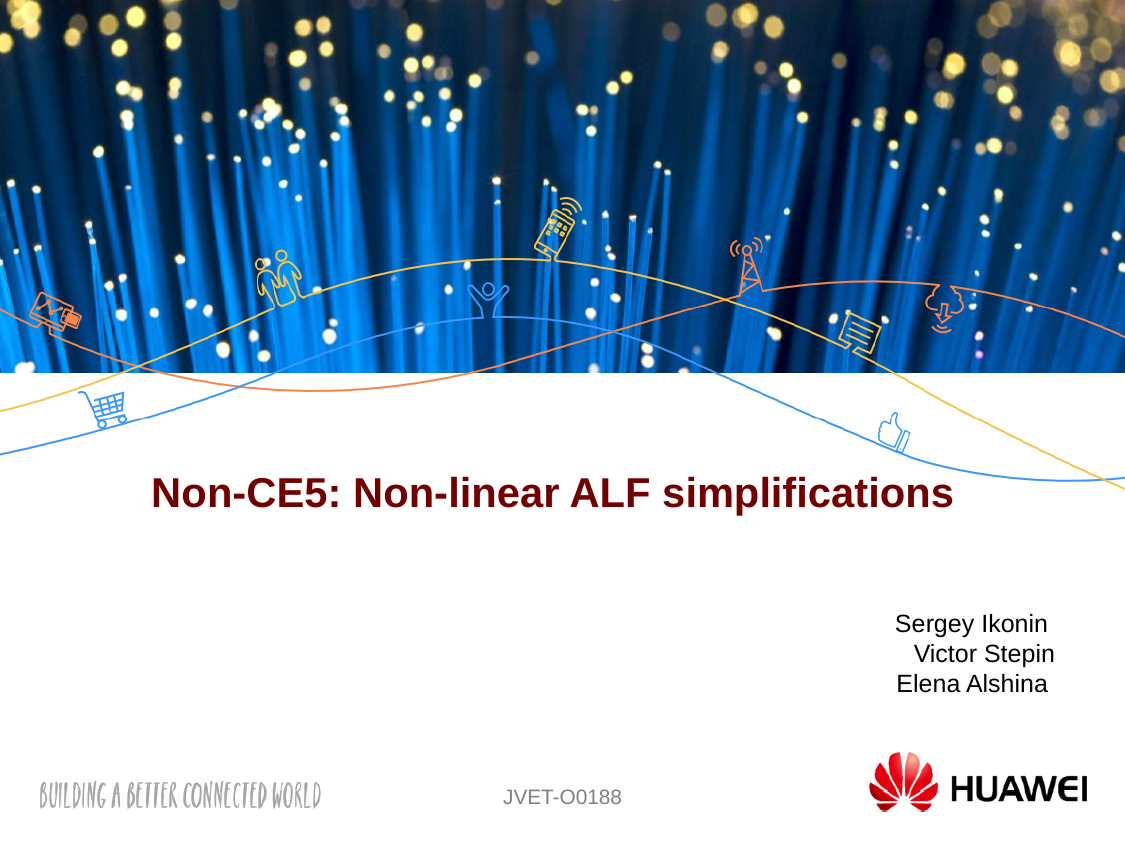

# Non-CE5: Non-linear ALF simplifications
Sergey Ikonin
Victor Stepin
Elena Alshina